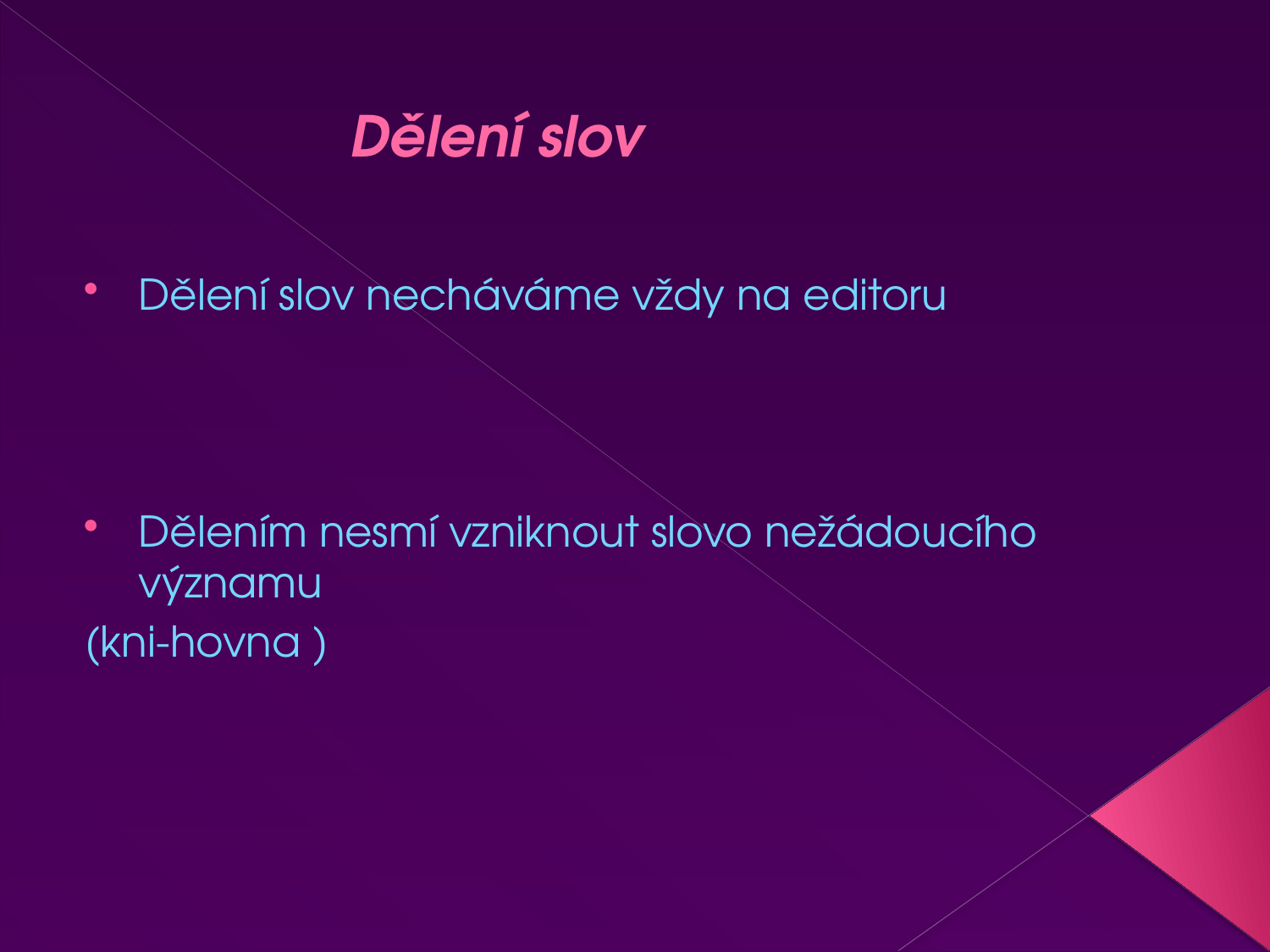

Dělení slov
Dělení slov necháváme vždy na editoru

Dělením nesmí vzniknout slovo nežádoucího významu
(kni-hovna )